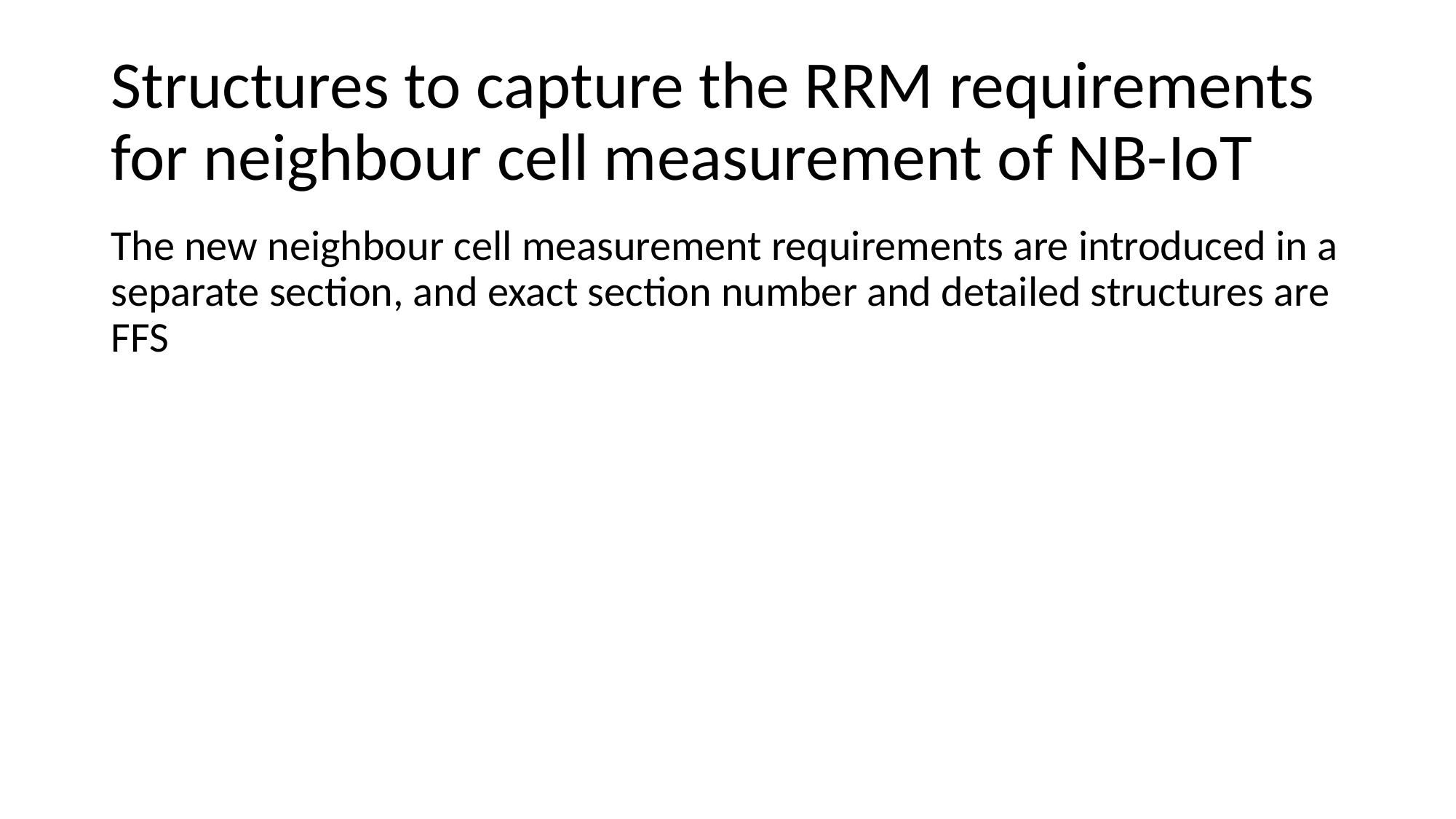

# Structures to capture the RRM requirements for neighbour cell measurement of NB-IoT
The new neighbour cell measurement requirements are introduced in a separate section, and exact section number and detailed structures are FFS